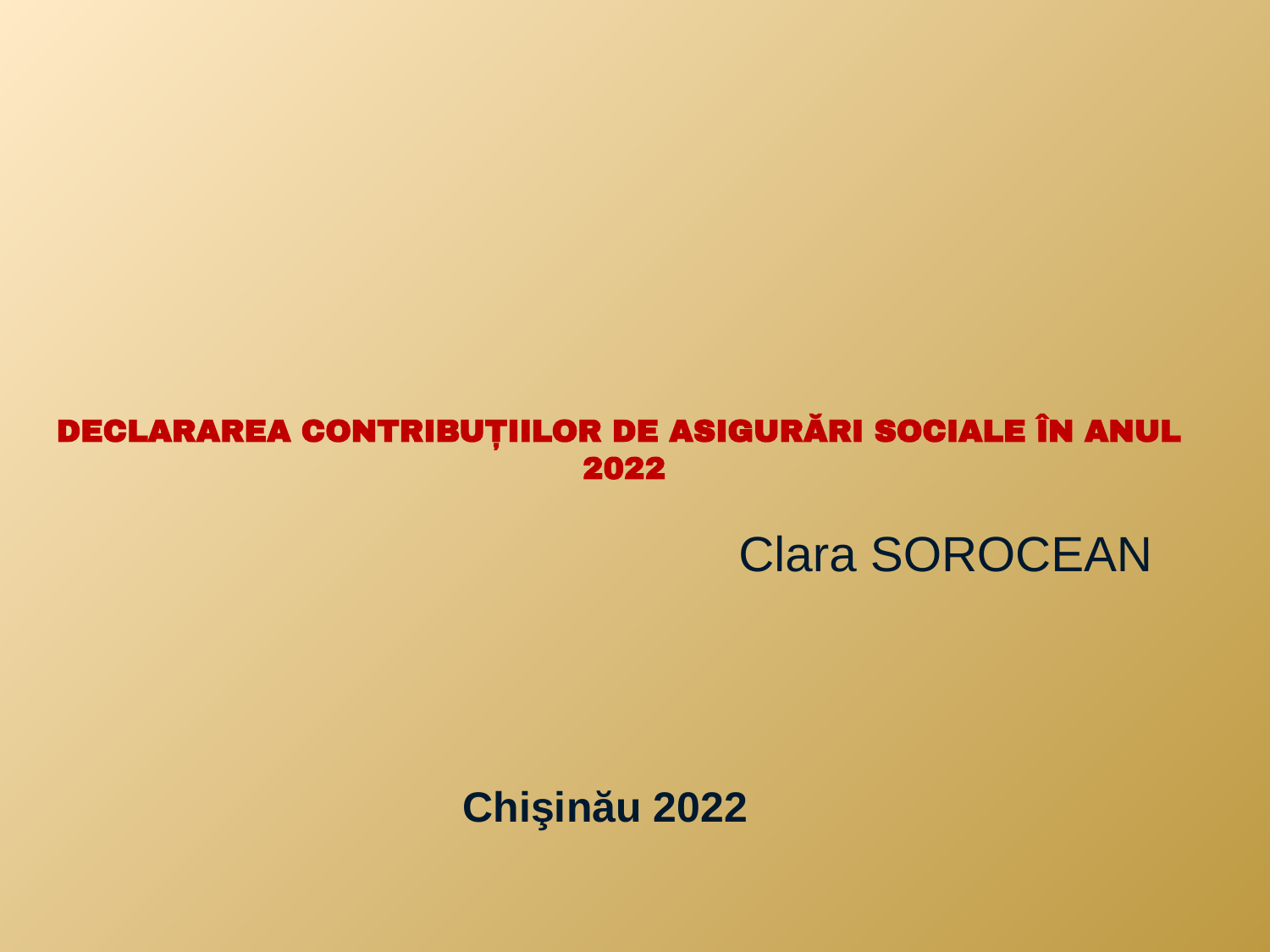

# Declararea contribuȚiilor de asigurĂri sociale în anul 2022
Clara SOROCEAN

Chişinău 2022